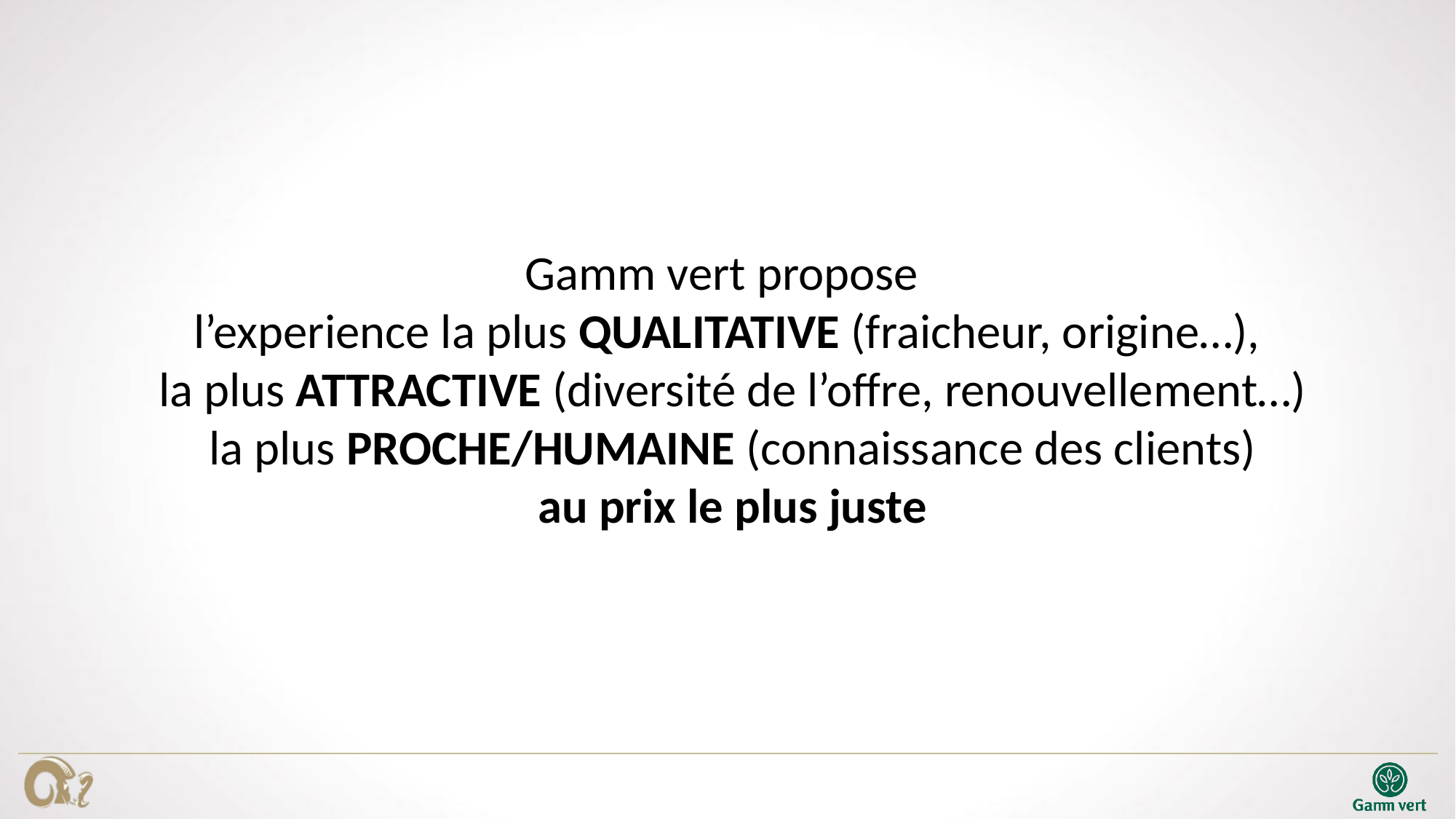

# Gamm vert propose l’experience la plus QUALITATIVE (fraicheur, origine…), la plus ATTRACTIVE (diversité de l’offre, renouvellement…) la plus PROCHE/HUMAINE (connaissance des clients) au prix le plus juste